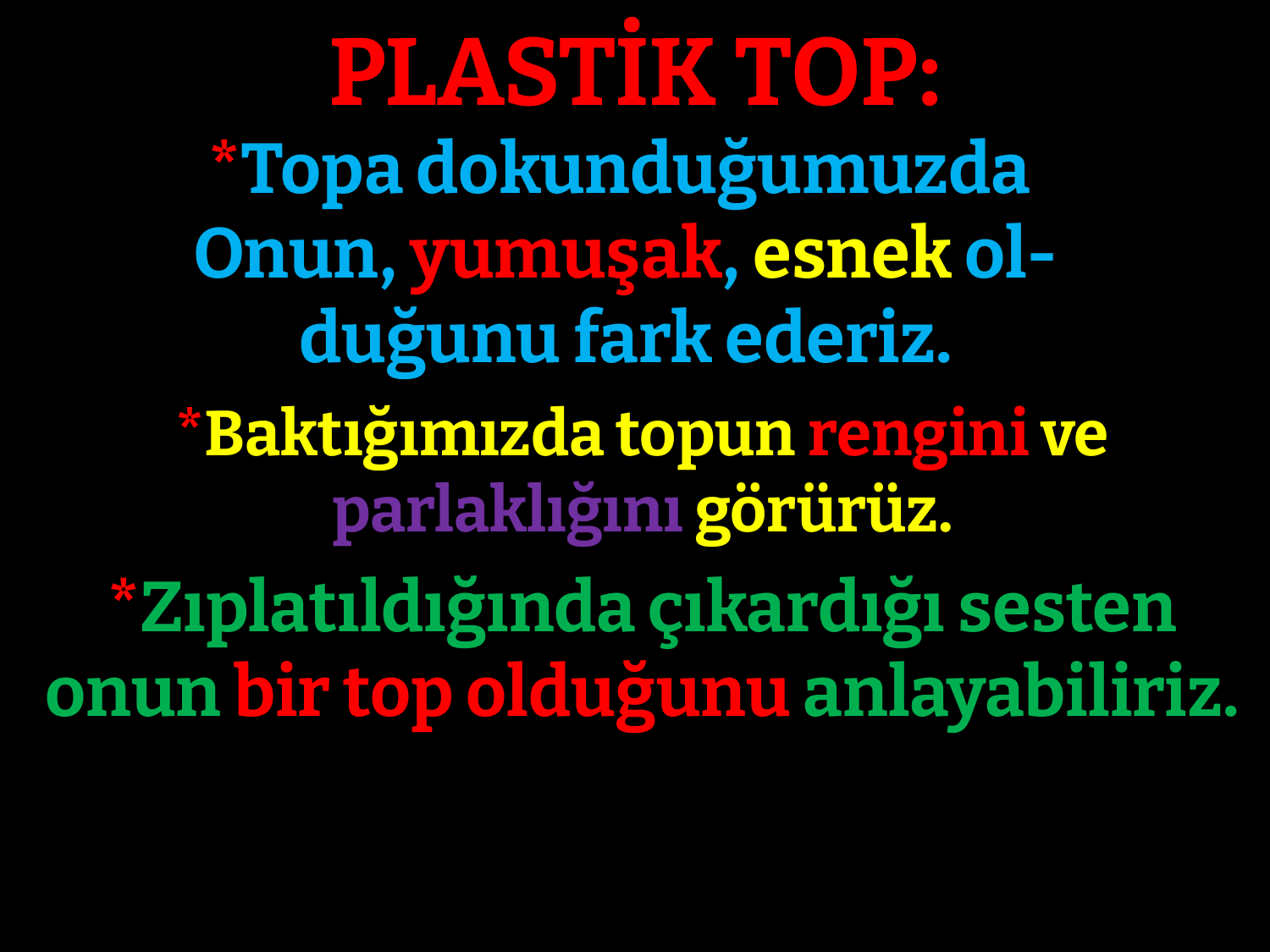

PLASTİK TOP:
*Topa dokunduğumuzda
Onun, yumuşak, esnek ol-
duğunu fark ederiz.
#
*Baktığımızda topun rengini ve parlaklığını görürüz.
*Zıplatıldığında çıkardığı sesten onun bir top olduğunu anlayabiliriz.